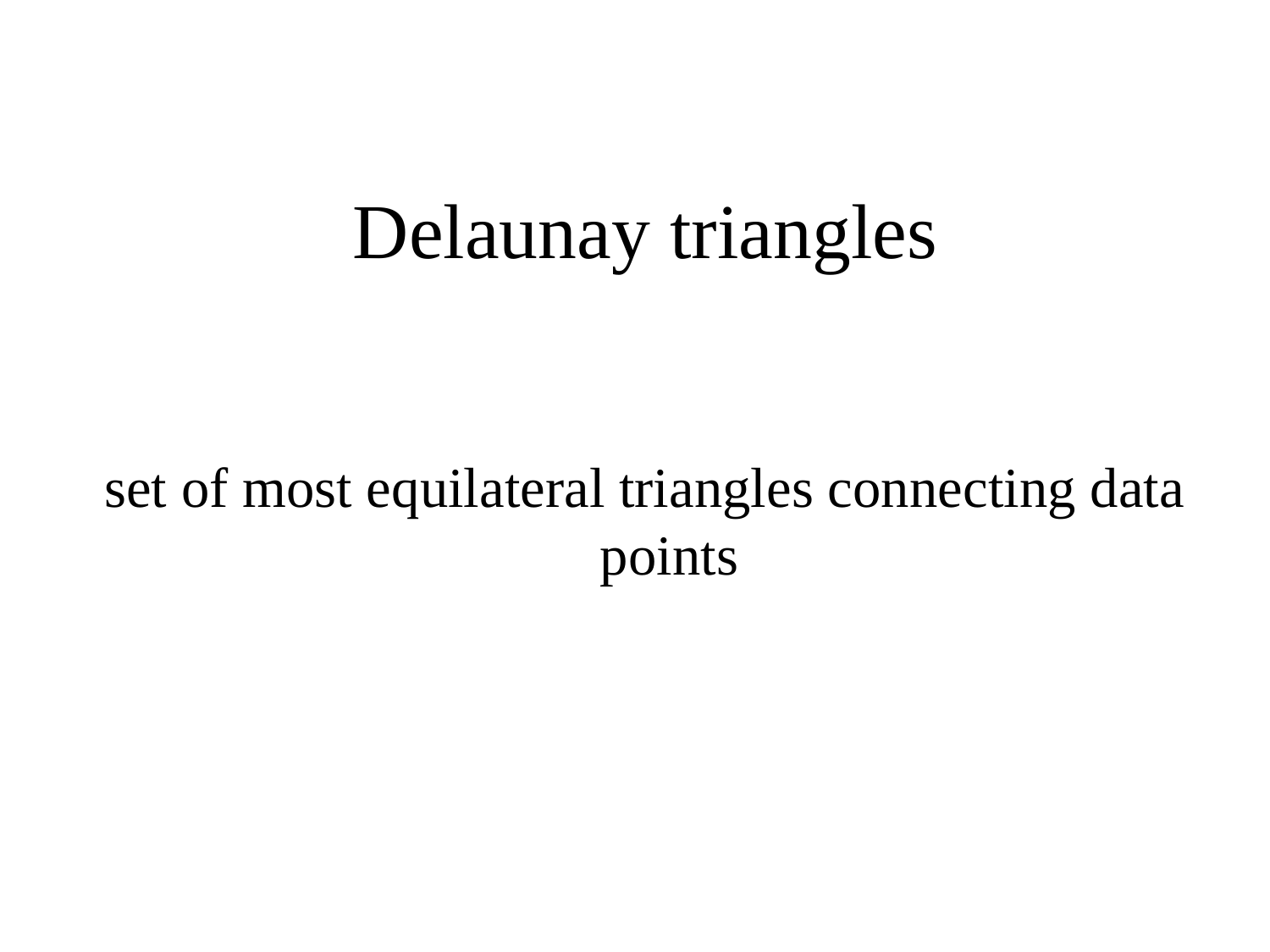

# Delaunay triangles
set of most equilateral triangles connecting data points